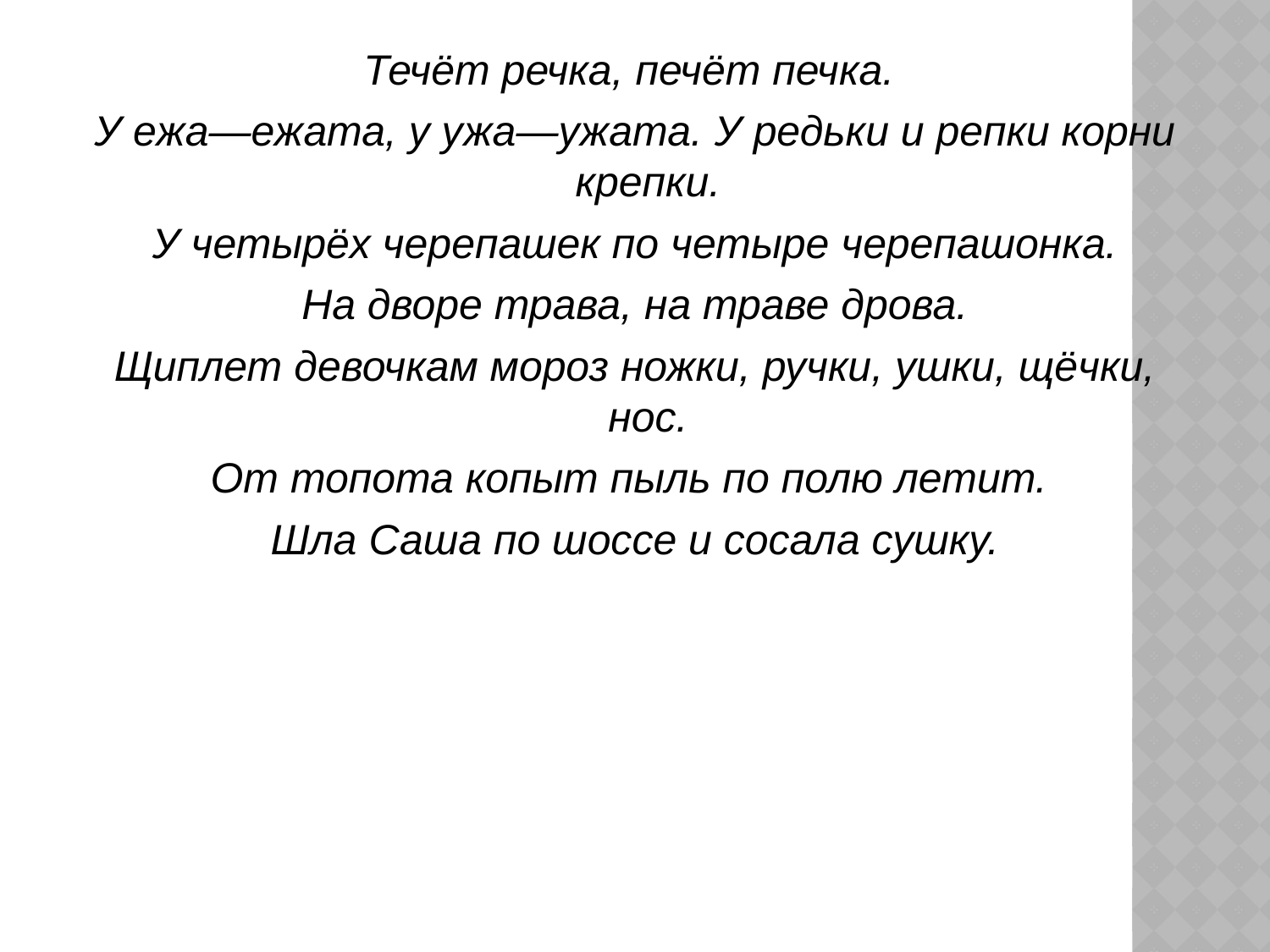

Течёт речка, печёт печка.
У ежа—ежата, у ужа—ужата. У редьки и репки корни крепки.
У четырёх черепашек по четыре черепашонка.
 На дворе трава, на траве дрова.
Щиплет девочкам мороз ножки, ручки, ушки, щёчки, нос.
От топота копыт пыль по полю летит.
Шла Саша по шоссе и сосала сушку.
#